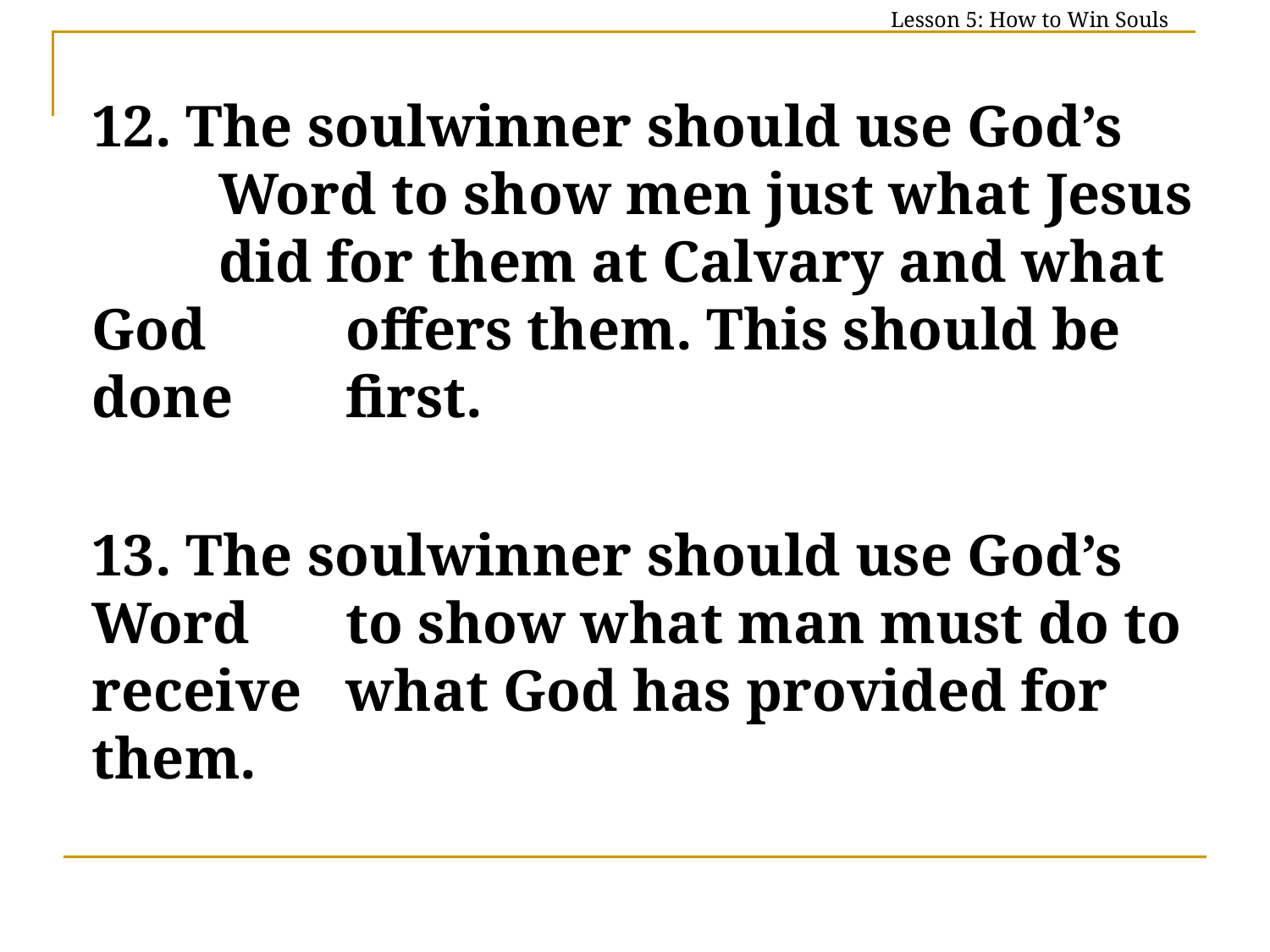

Lesson 5: How to Win Souls
	12. The soulwinner should use God’s 	Word to show men just what Jesus 	did for them at Calvary and what God 	offers them. This should be done 	first.

	13. The soulwinner should use God’s Word 	to show what man must do to receive 	what God has provided for them.